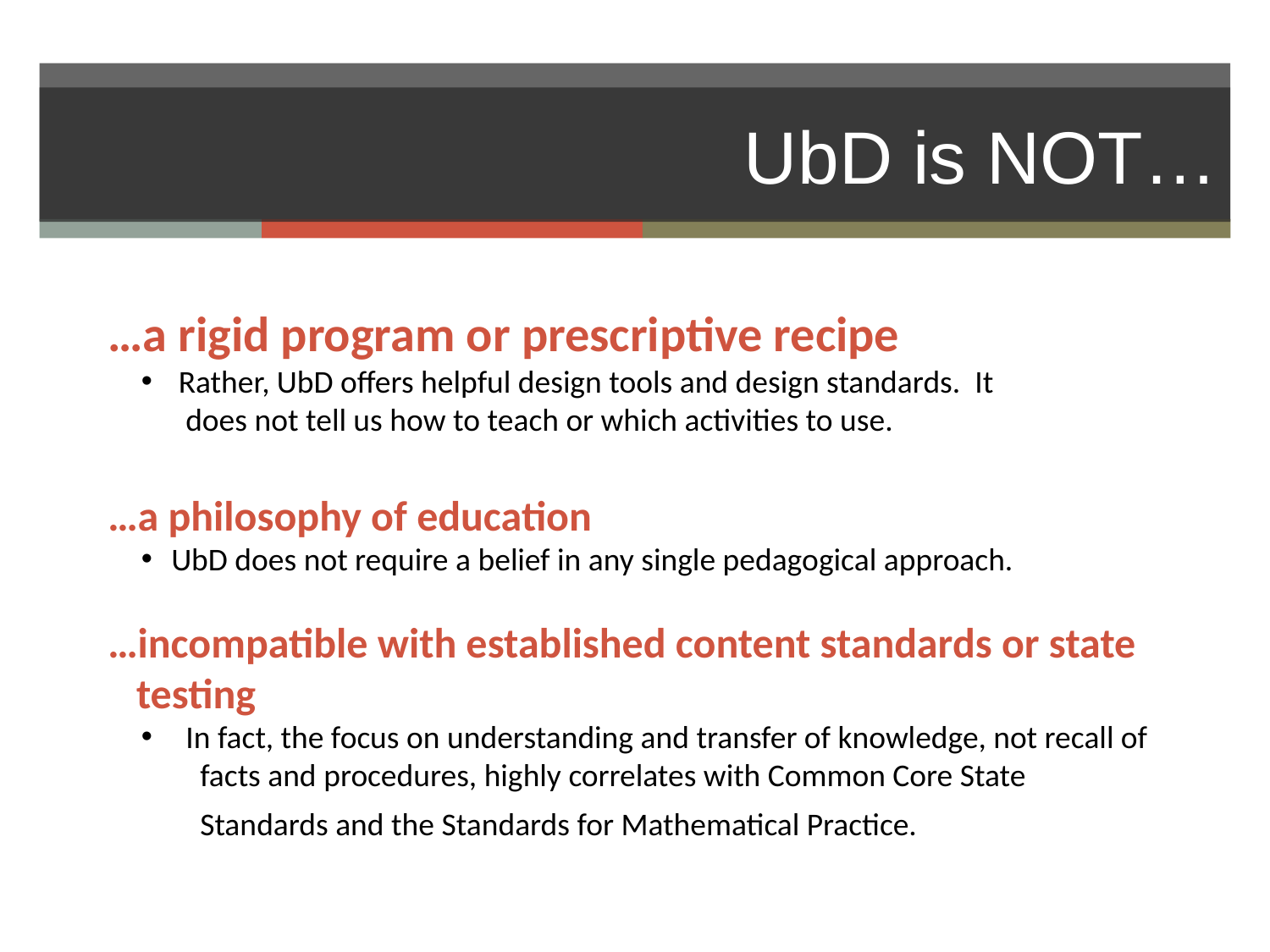

# UbD is NOT…
…a rigid program or prescriptive recipe
 Rather, UbD offers helpful design tools and design standards.  It
  does not tell us how to teach or which activities to use.

…a philosophy of education
UbD does not require a belief in any single pedagogical approach.

…incompatible with established content standards or state
   testing
  In fact, the focus on understanding and transfer of knowledge, not recall of
    facts and procedures, highly correlates with Common Core State
    Standards and the Standards for Mathematical Practice.